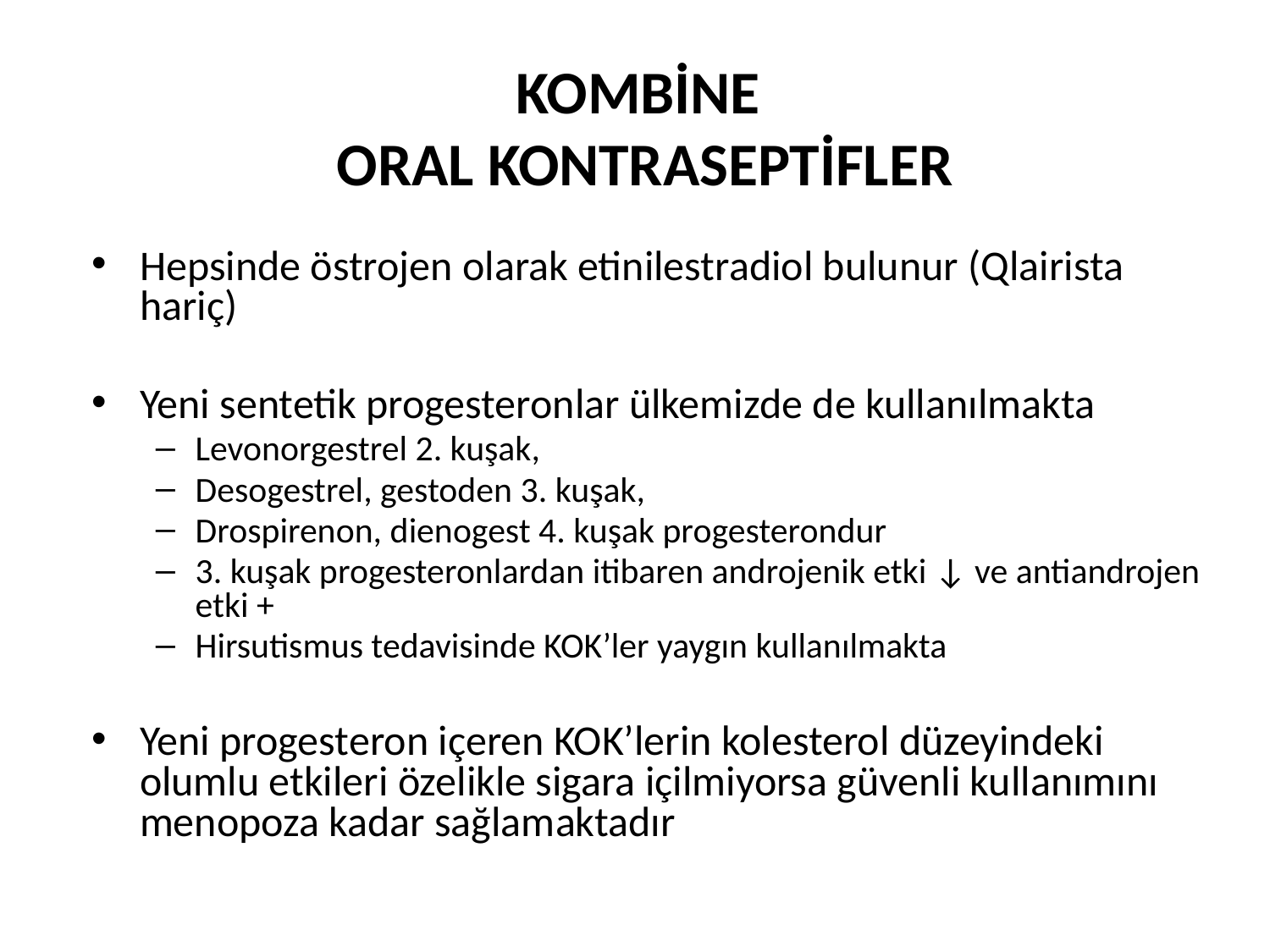

# KOMBİNE ORAL KONTRASEPTİFLER
Hepsinde östrojen olarak etinilestradiol bulunur (Qlairista hariç)

Yeni sentetik progesteronlar ülkemizde de kullanılmakta
Levonorgestrel 2. kuşak,
Desogestrel, gestoden 3. kuşak,
Drospirenon, dienogest 4. kuşak progesterondur
3. kuşak progesteronlardan itibaren androjenik etki ↓ ve antiandrojen etki +
Hirsutismus tedavisinde KOK’ler yaygın kullanılmakta

Yeni progesteron içeren KOK’lerin kolesterol düzeyindeki olumlu etkileri özelikle sigara içilmiyorsa güvenli kullanımını menopoza kadar sağlamaktadır